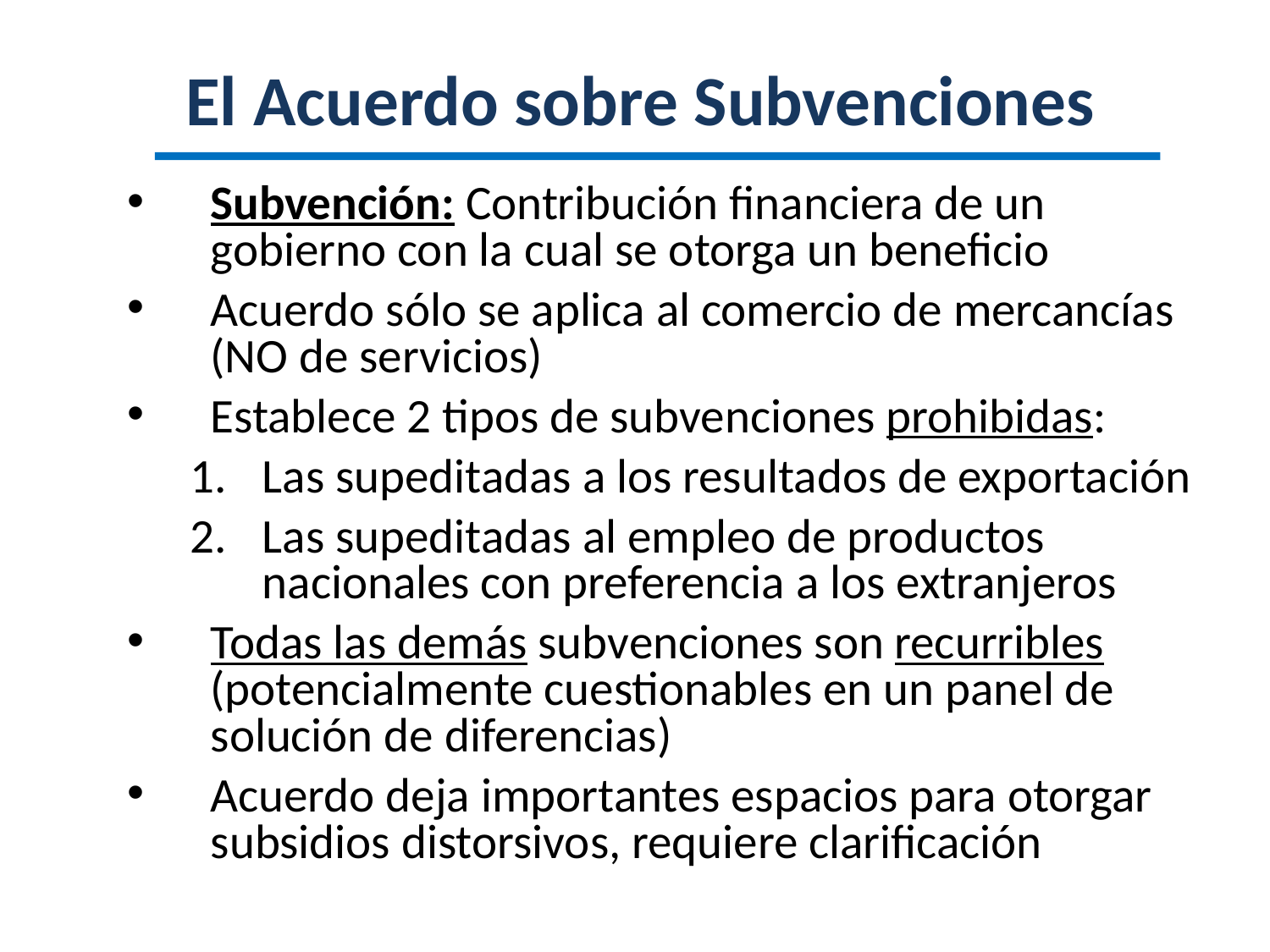

# El Acuerdo sobre Subvenciones

Subvención: Contribución financiera de un gobierno con la cual se otorga un beneficio
Acuerdo sólo se aplica al comercio de mercancías (NO de servicios)
Establece 2 tipos de subvenciones prohibidas:
Las supeditadas a los resultados de exportación
Las supeditadas al empleo de productos nacionales con preferencia a los extranjeros
Todas las demás subvenciones son recurribles (potencialmente cuestionables en un panel de solución de diferencias)
Acuerdo deja importantes espacios para otorgar subsidios distorsivos, requiere clarificación